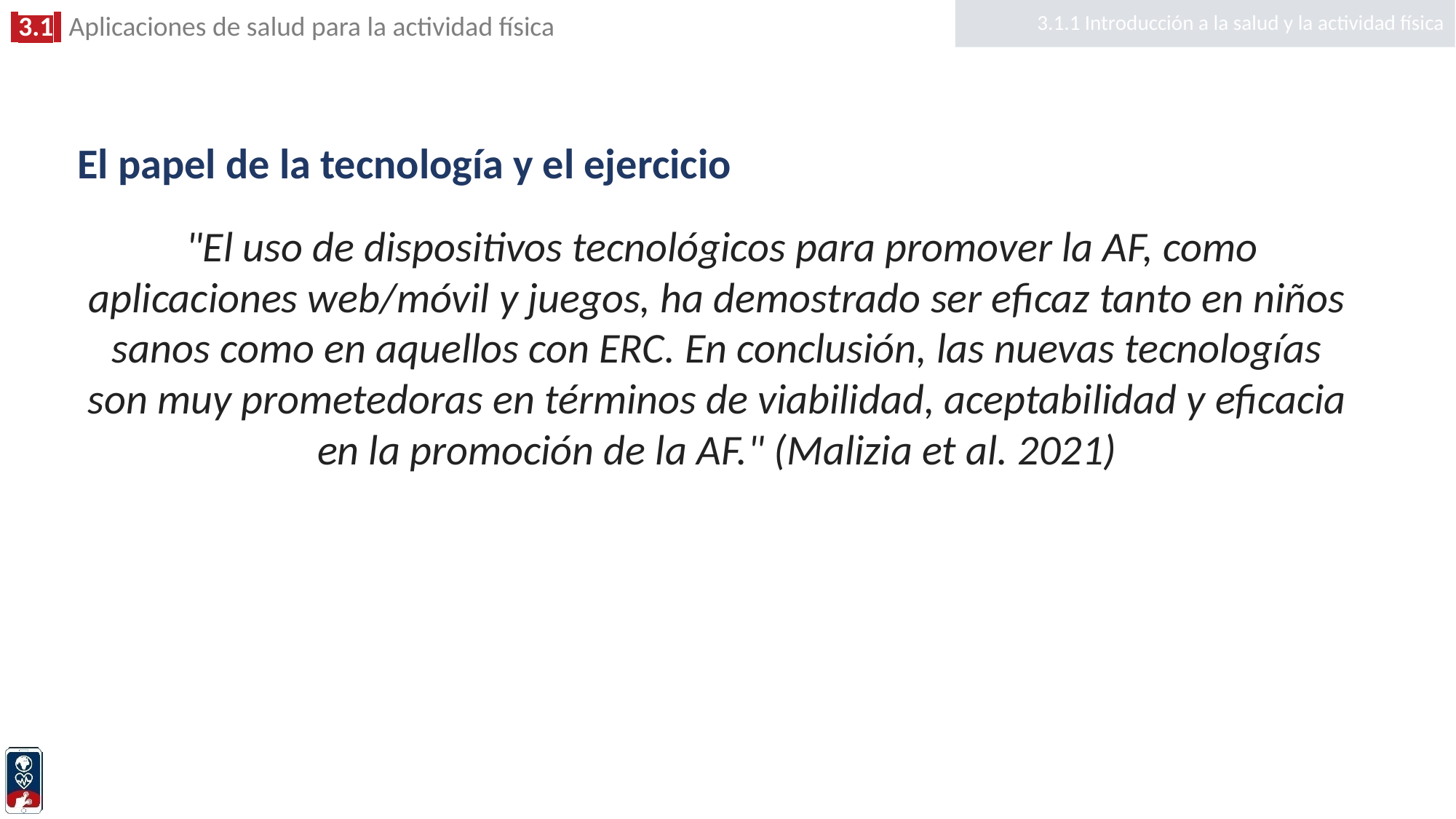

3.1.1 Introducción a la salud y la actividad física
# El papel de la tecnología y el ejercicio
 "El uso de dispositivos tecnológicos para promover la AF, como aplicaciones web/móvil y juegos, ha demostrado ser eficaz tanto en niños sanos como en aquellos con ERC. En conclusión, las nuevas tecnologías son muy prometedoras en términos de viabilidad, aceptabilidad y eficacia en la promoción de la AF." (Malizia et al. 2021)